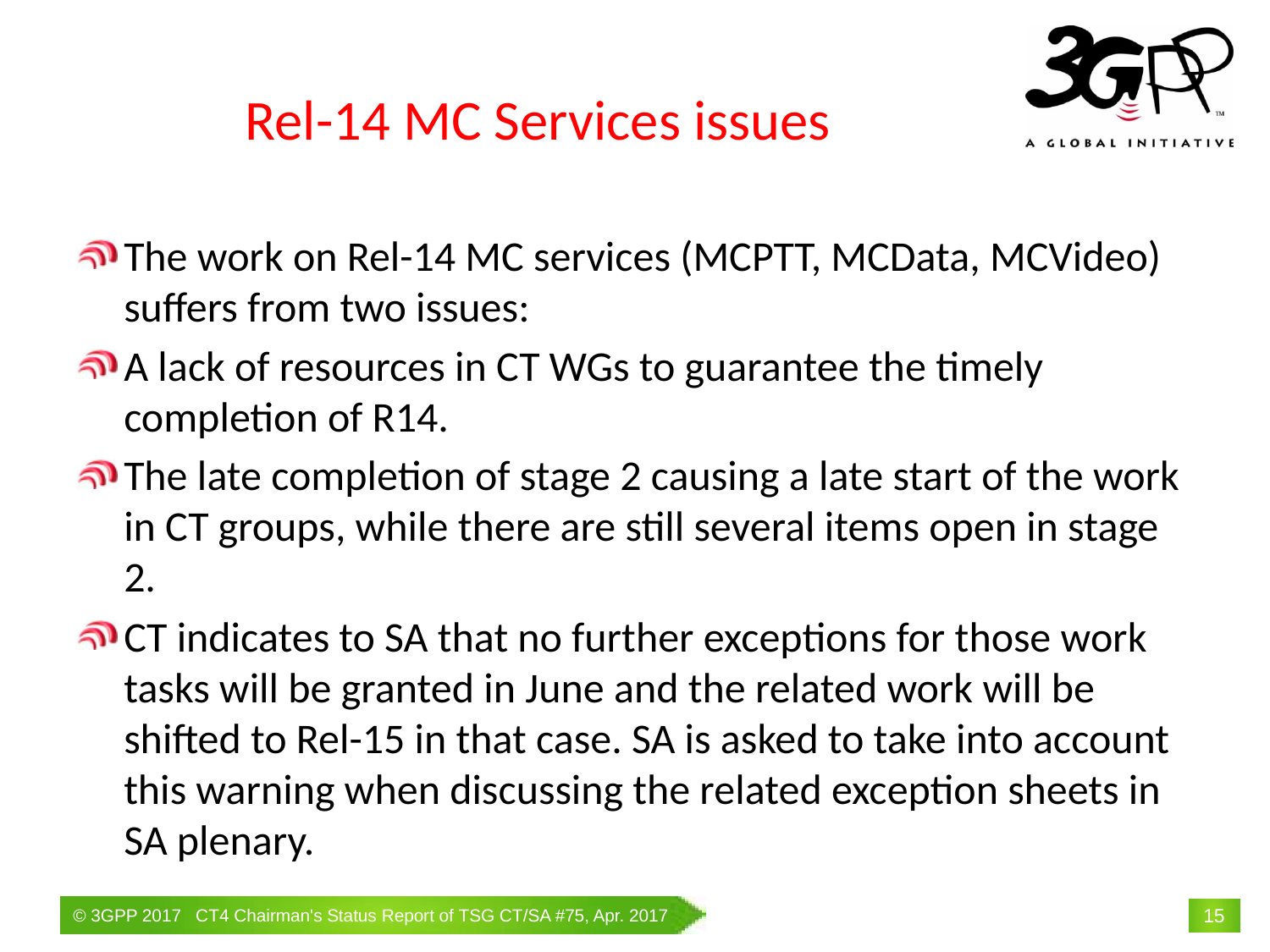

# Rel-14 MC Services issues
The work on Rel-14 MC services (MCPTT, MCData, MCVideo) suffers from two issues:
A lack of resources in CT WGs to guarantee the timely completion of R14.
The late completion of stage 2 causing a late start of the work in CT groups, while there are still several items open in stage 2.
CT indicates to SA that no further exceptions for those work tasks will be granted in June and the related work will be shifted to Rel-15 in that case. SA is asked to take into account this warning when discussing the related exception sheets in SA plenary.